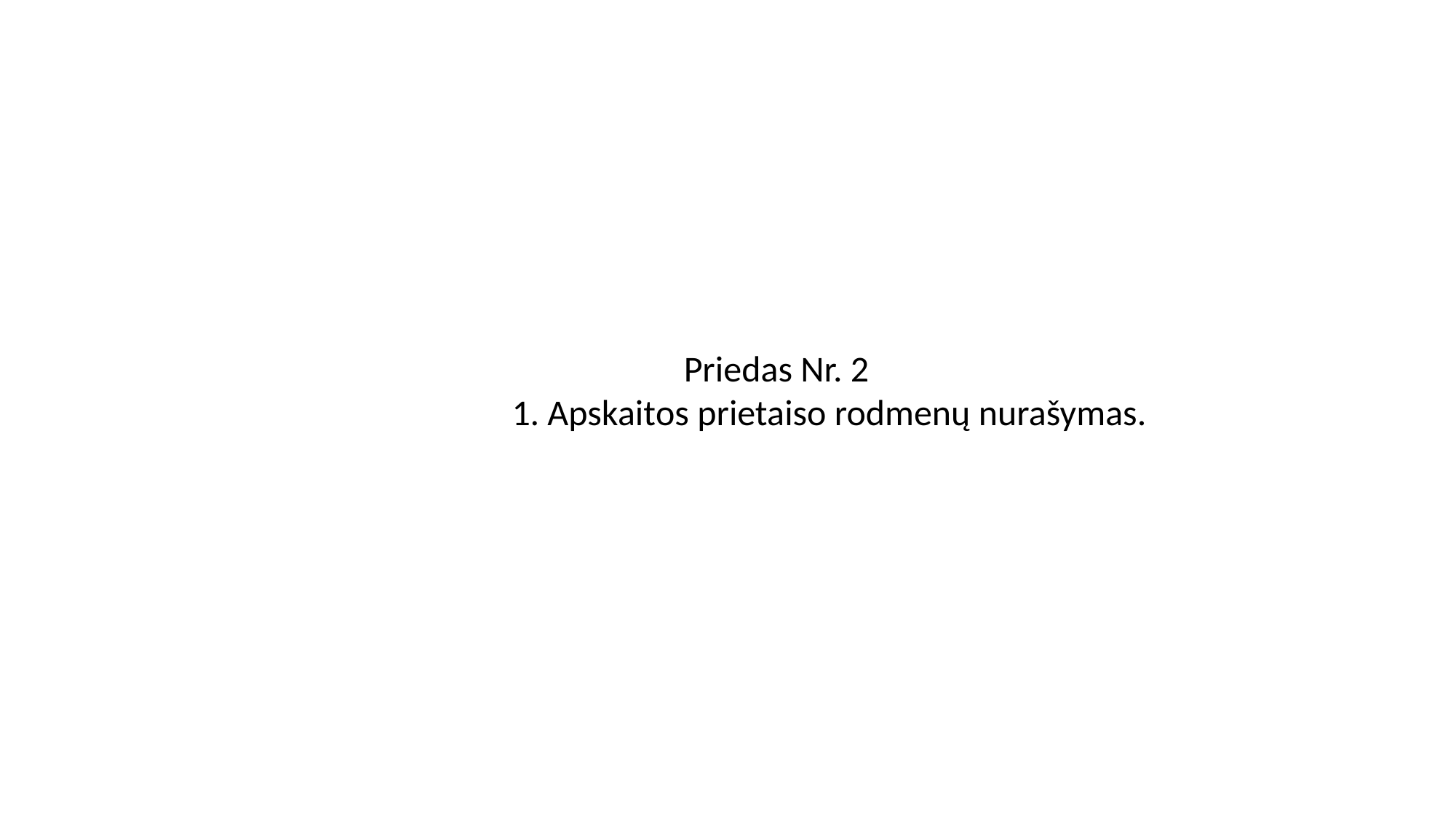

Priedas Nr. 2
       1. Apskaitos prietaiso rodmenų nurašymas.